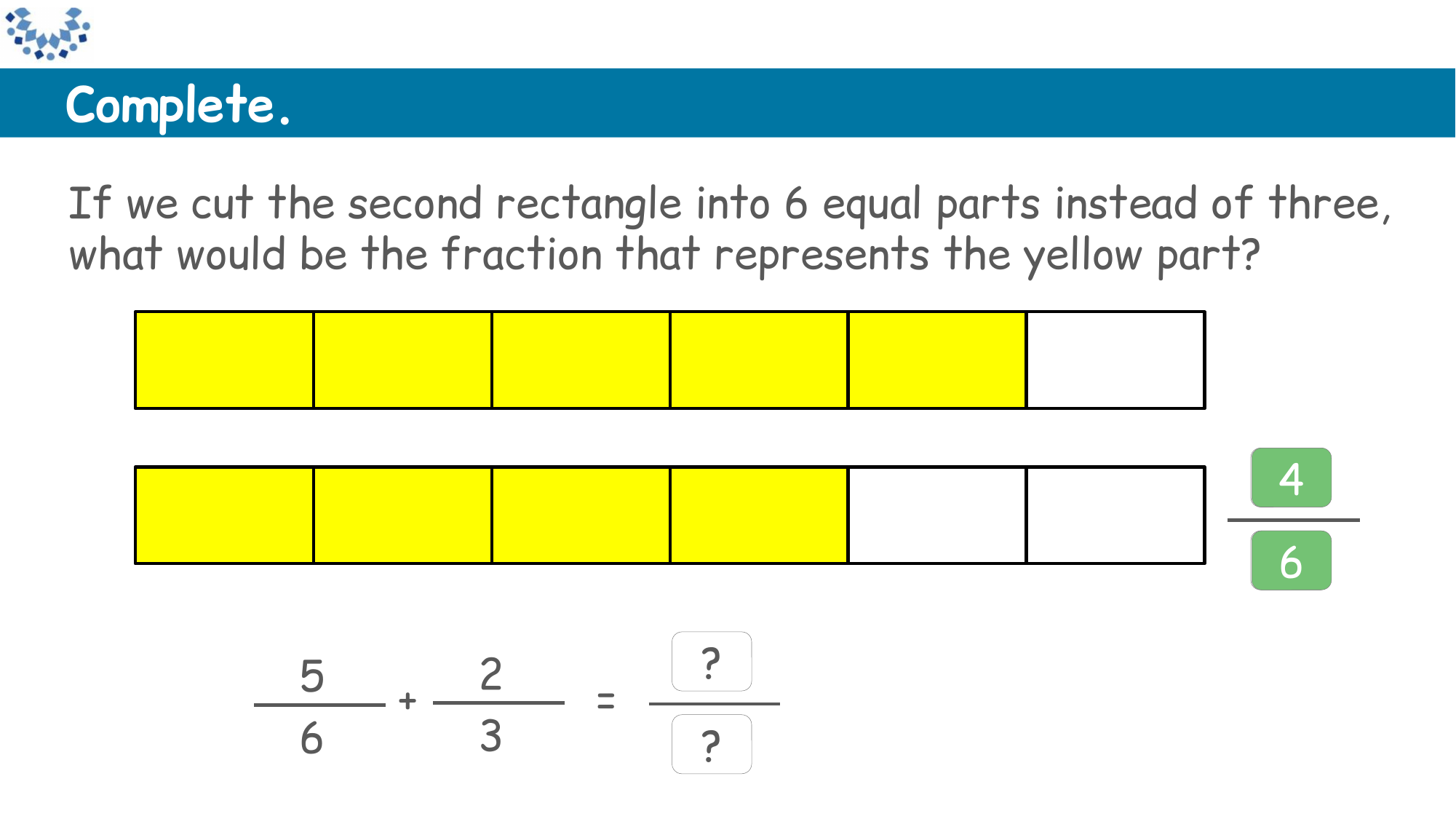

Complete.
If we cut the second rectangle into 6 equal parts instead of three, what would be the fraction that represents the yellow part?

4
6

?
?
2
3
5
6
+
=